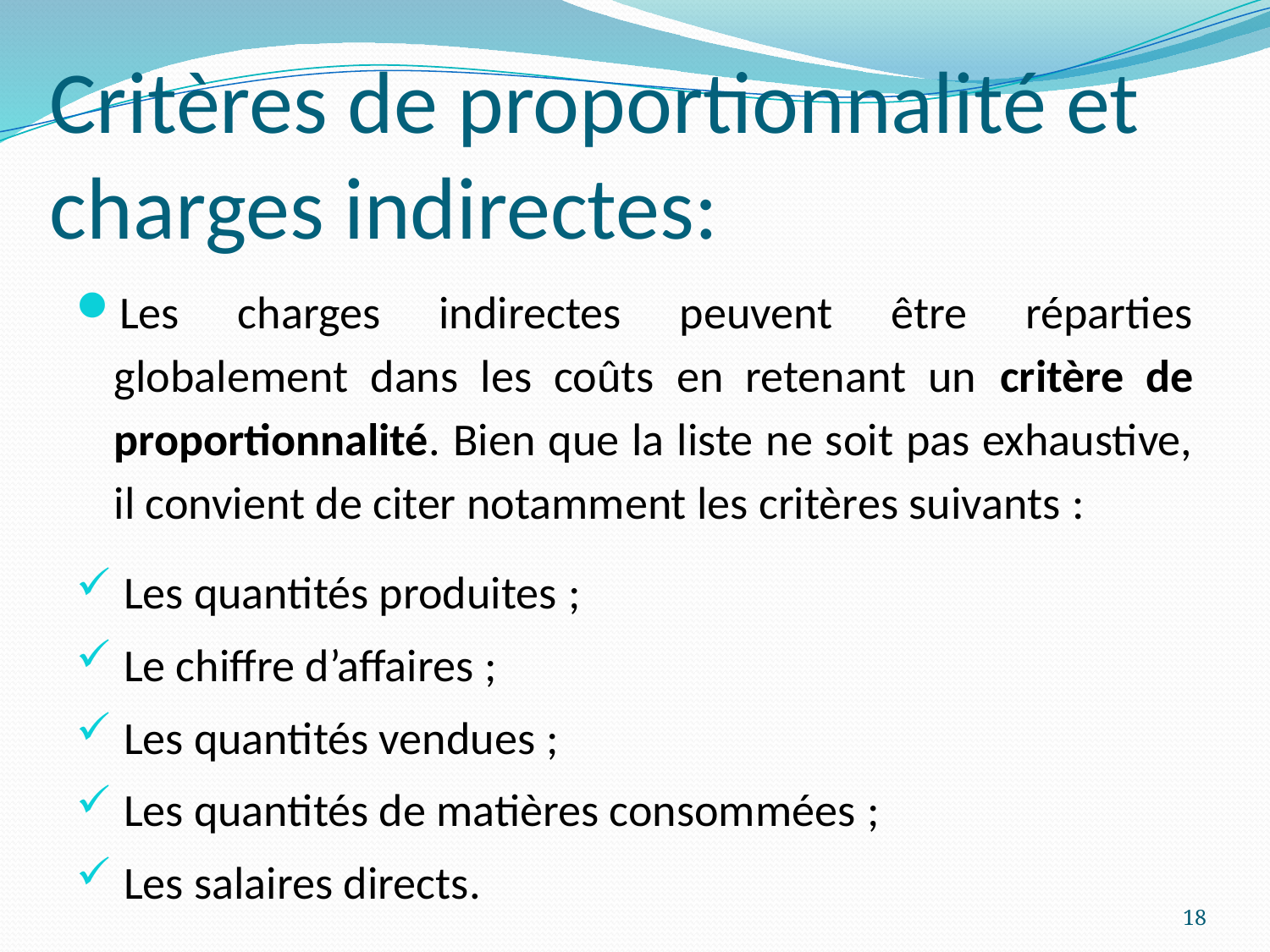

# Critères de proportionnalité et charges indirectes:
Les charges indirectes peuvent être réparties globalement dans les coûts en retenant un critère de proportionnalité. Bien que la liste ne soit pas exhaustive, il convient de citer notamment les critères suivants :
Les quantités produites ;
Le chiffre d’affaires ;
Les quantités vendues ;
Les quantités de matières consommées ;
Les salaires directs.
18